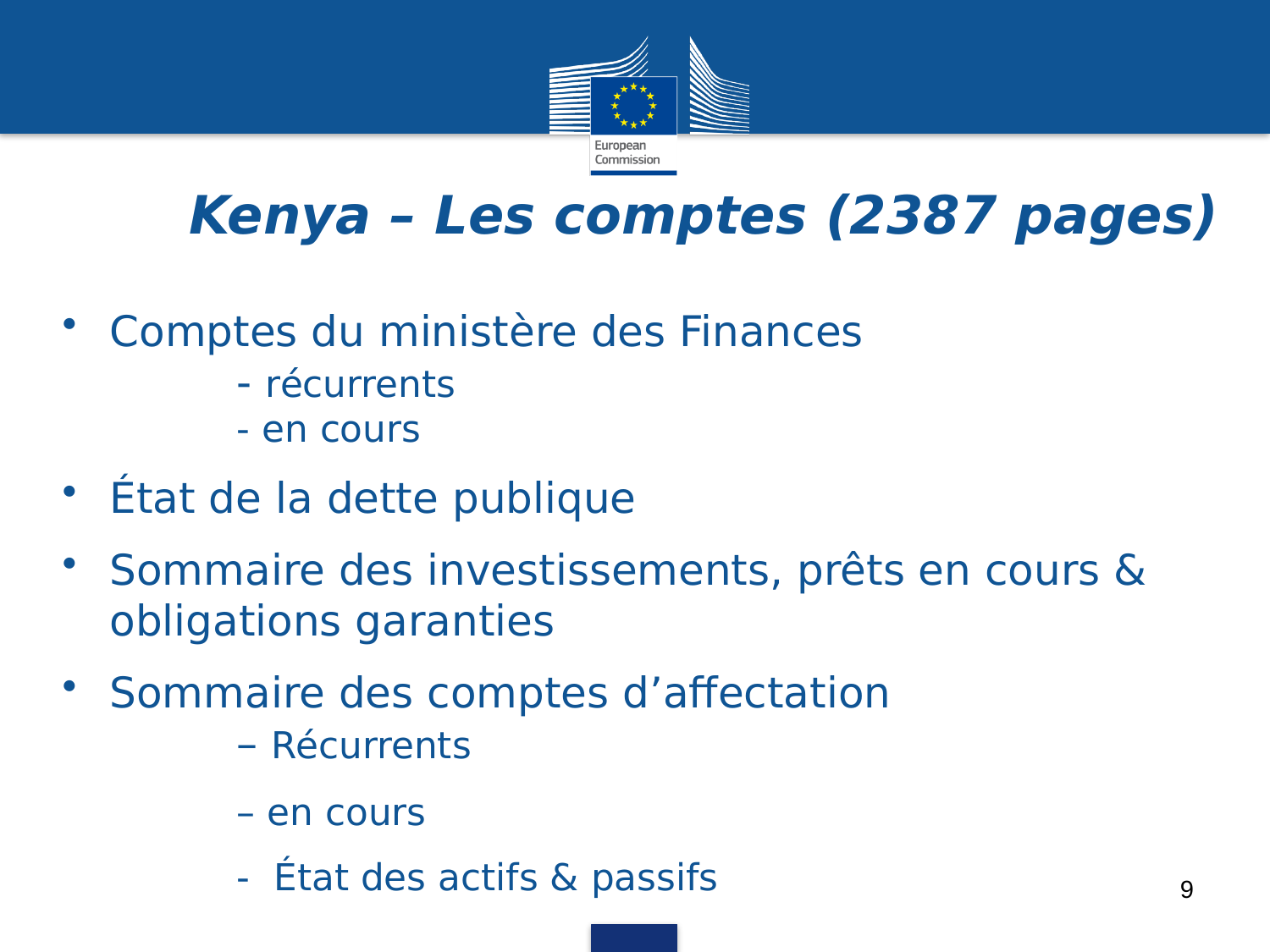

# Kenya – Les comptes (2387 pages)
Comptes du ministère des Finances
	- récurrents
	- en cours
État de la dette publique
Sommaire des investissements, prêts en cours & obligations garanties
Sommaire des comptes d’affectation
	– Récurrents
		– en cours
		-  État des actifs & passifs

9